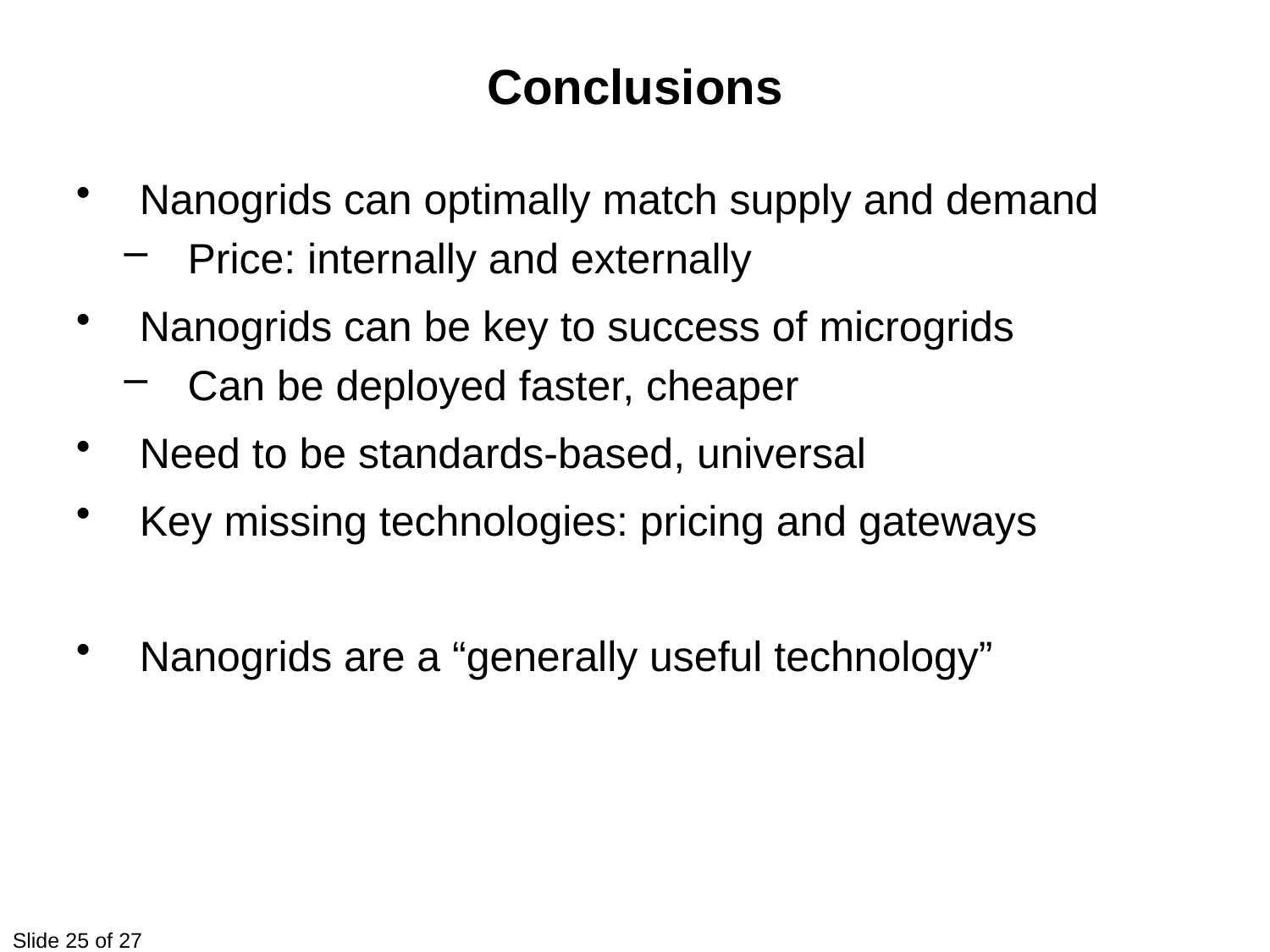

Conclusions
Nanogrids can optimally match supply and demand
Price: internally and externally
Nanogrids can be key to success of microgrids
Can be deployed faster, cheaper
Need to be standards-based, universal
Key missing technologies: pricing and gateways

Nanogrids are a “generally useful technology”